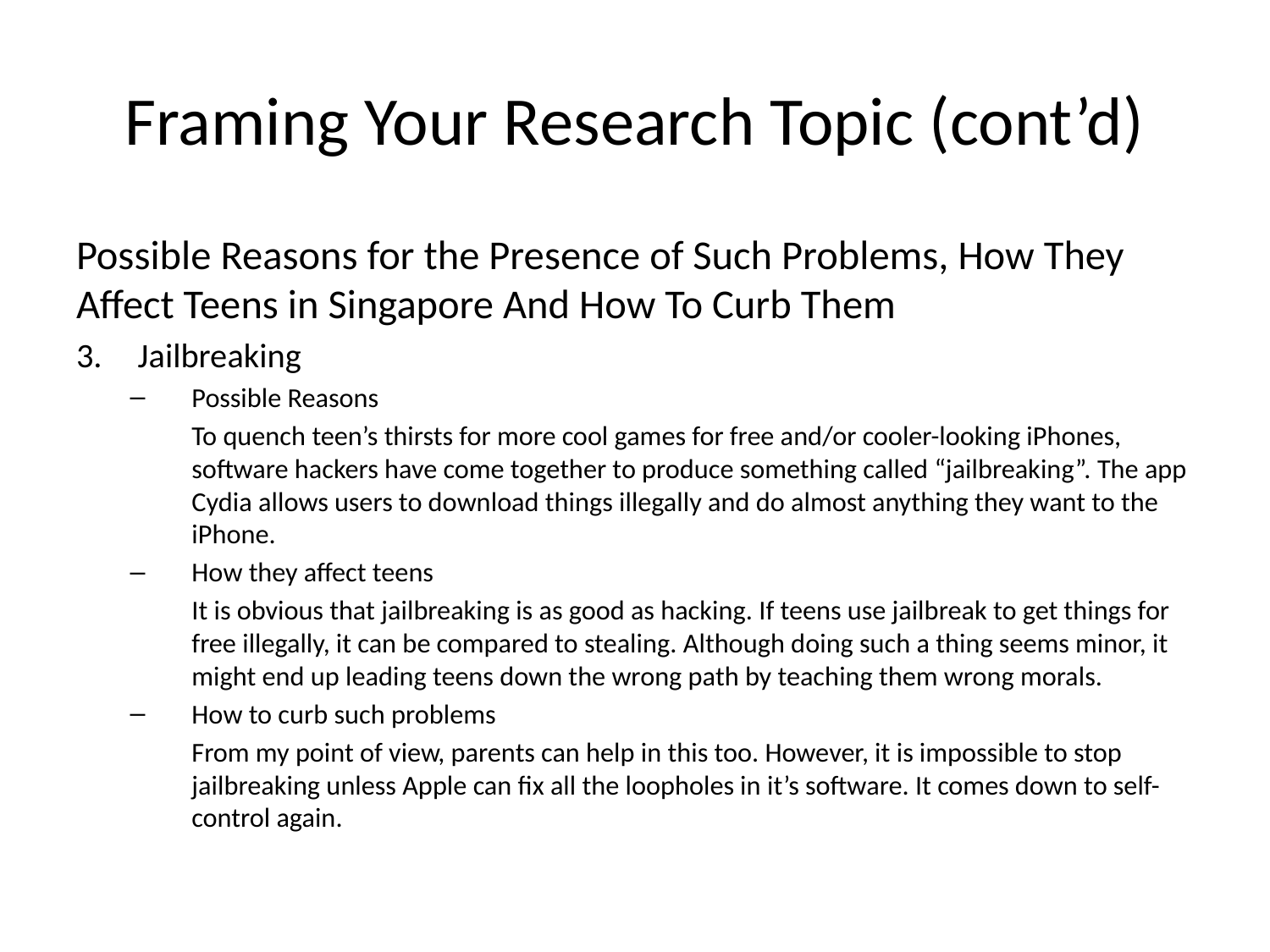

# Framing Your Research Topic (cont’d)
Possible Reasons for the Presence of Such Problems, How They Affect Teens in Singapore And How To Curb Them
3.	Jailbreaking
Possible Reasons
	To quench teen’s thirsts for more cool games for free and/or cooler-looking iPhones, software hackers have come together to produce something called “jailbreaking”. The app Cydia allows users to download things illegally and do almost anything they want to the iPhone.
How they affect teens
	It is obvious that jailbreaking is as good as hacking. If teens use jailbreak to get things for free illegally, it can be compared to stealing. Although doing such a thing seems minor, it might end up leading teens down the wrong path by teaching them wrong morals.
How to curb such problems
	From my point of view, parents can help in this too. However, it is impossible to stop jailbreaking unless Apple can fix all the loopholes in it’s software. It comes down to self-control again.